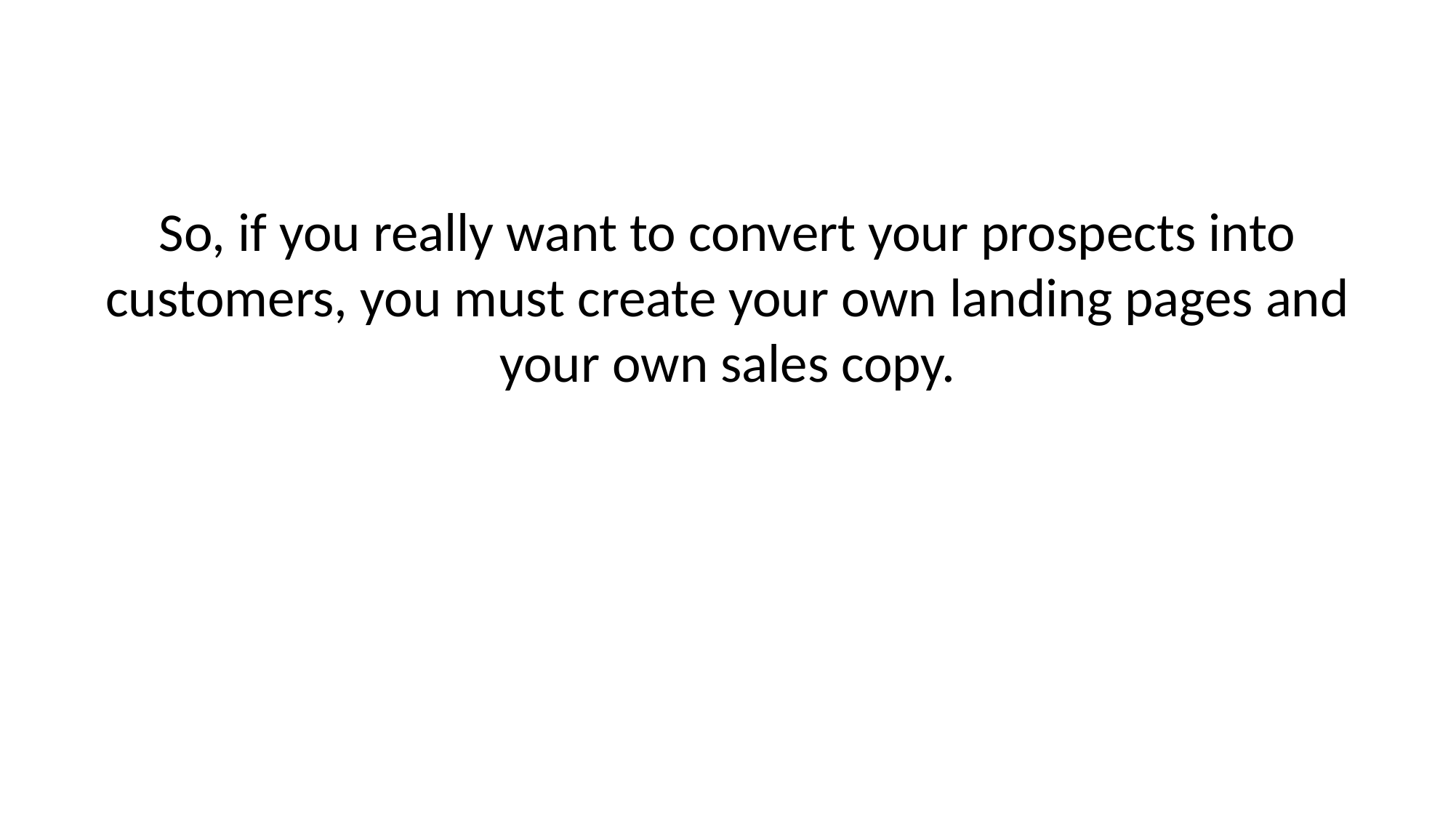

So, if you really want to convert your prospects into customers, you must create your own landing pages and your own sales copy.